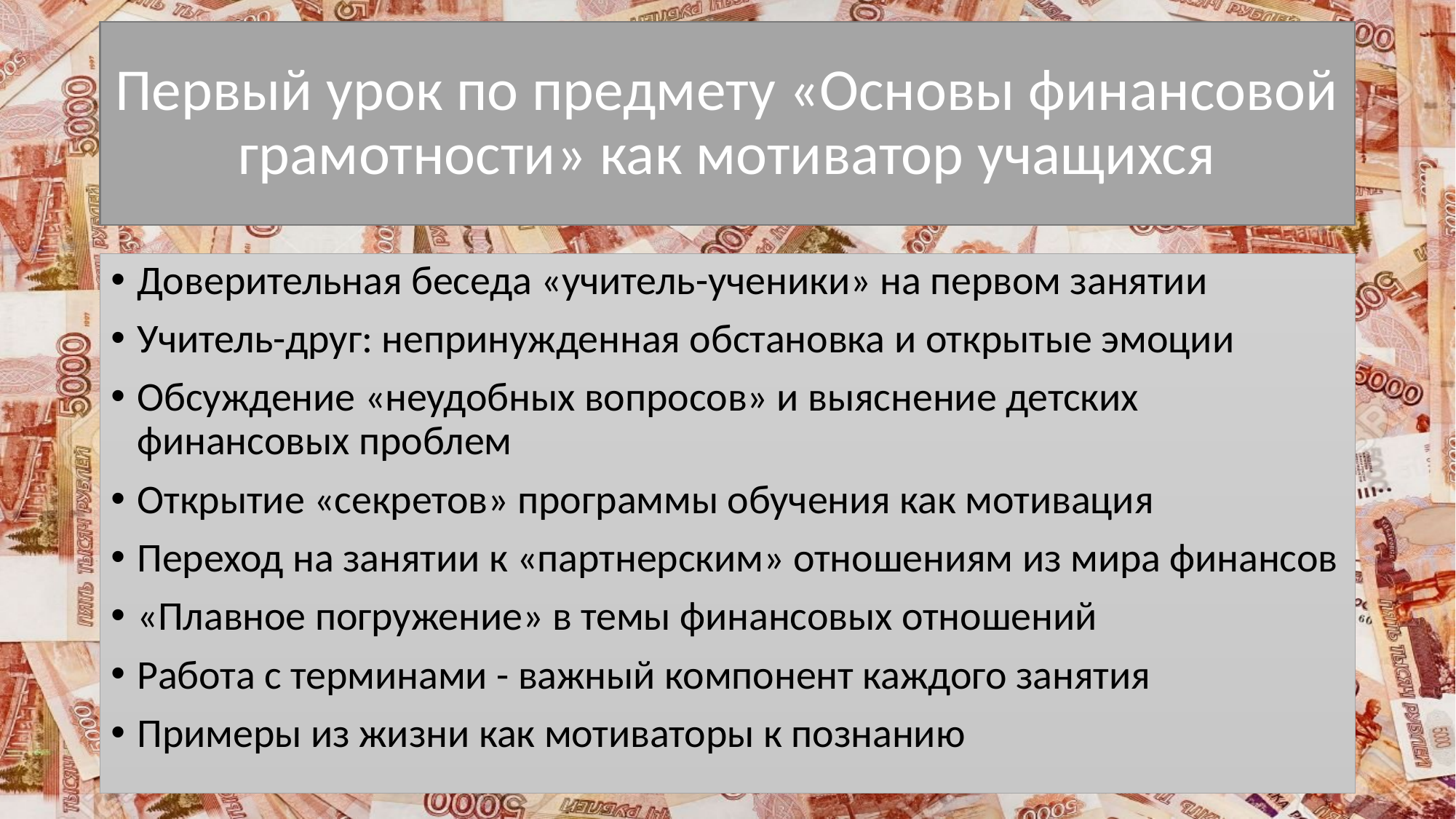

# Первый урок по предмету «Основы финансовой грамотности» как мотиватор учащихся
Доверительная беседа «учитель-ученики» на первом занятии
Учитель-друг: непринужденная обстановка и открытые эмоции
Обсуждение «неудобных вопросов» и выяснение детских финансовых проблем
Открытие «секретов» программы обучения как мотивация
Переход на занятии к «партнерским» отношениям из мира финансов
«Плавное погружение» в темы финансовых отношений
Работа с терминами - важный компонент каждого занятия
Примеры из жизни как мотиваторы к познанию